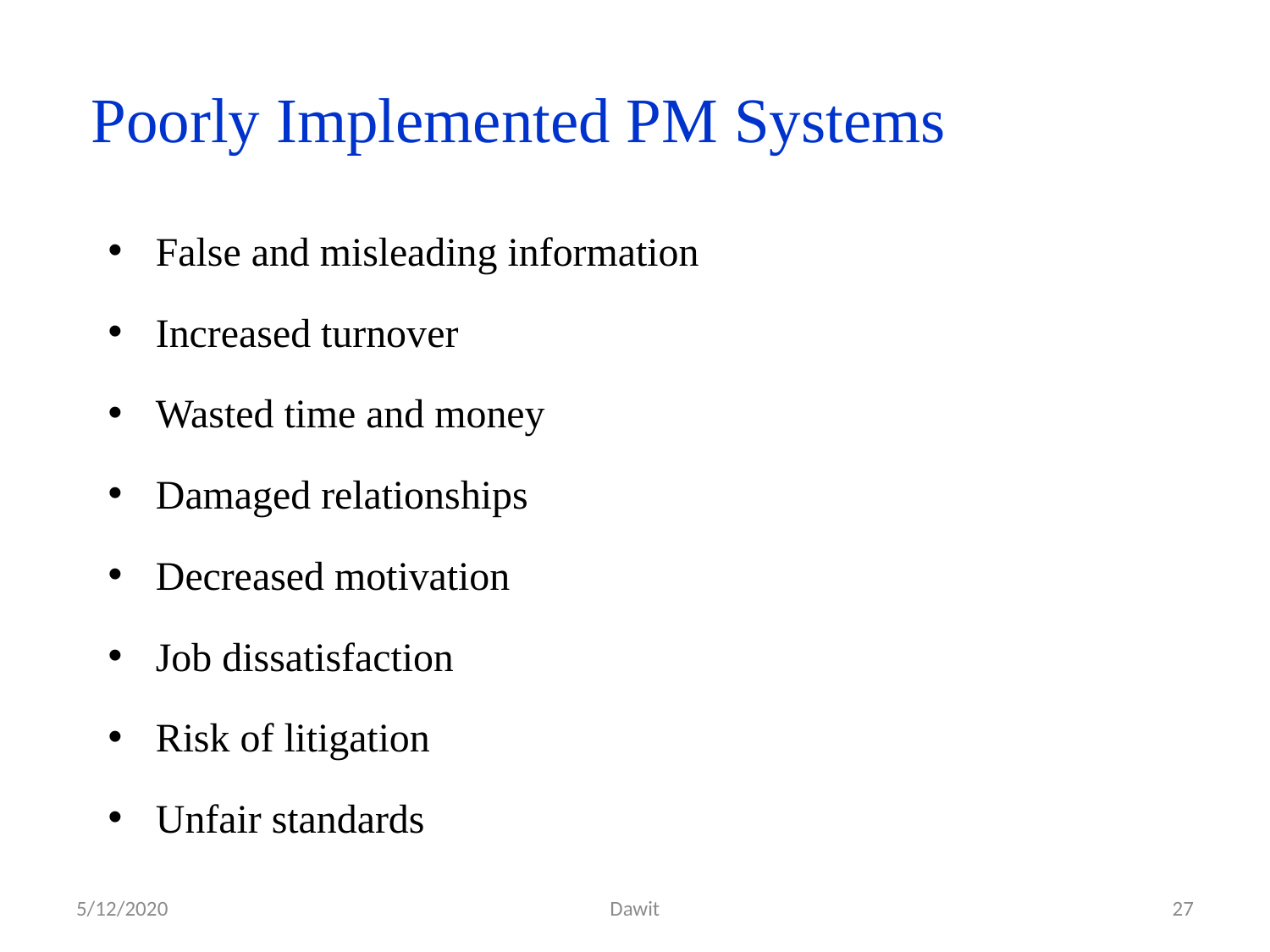

# Poorly Implemented PM Systems
False and misleading information
Increased turnover
Wasted time and money
Damaged relationships
Decreased motivation
Job dissatisfaction
Risk of litigation
Unfair standards

5/12/2020
Dawit
27